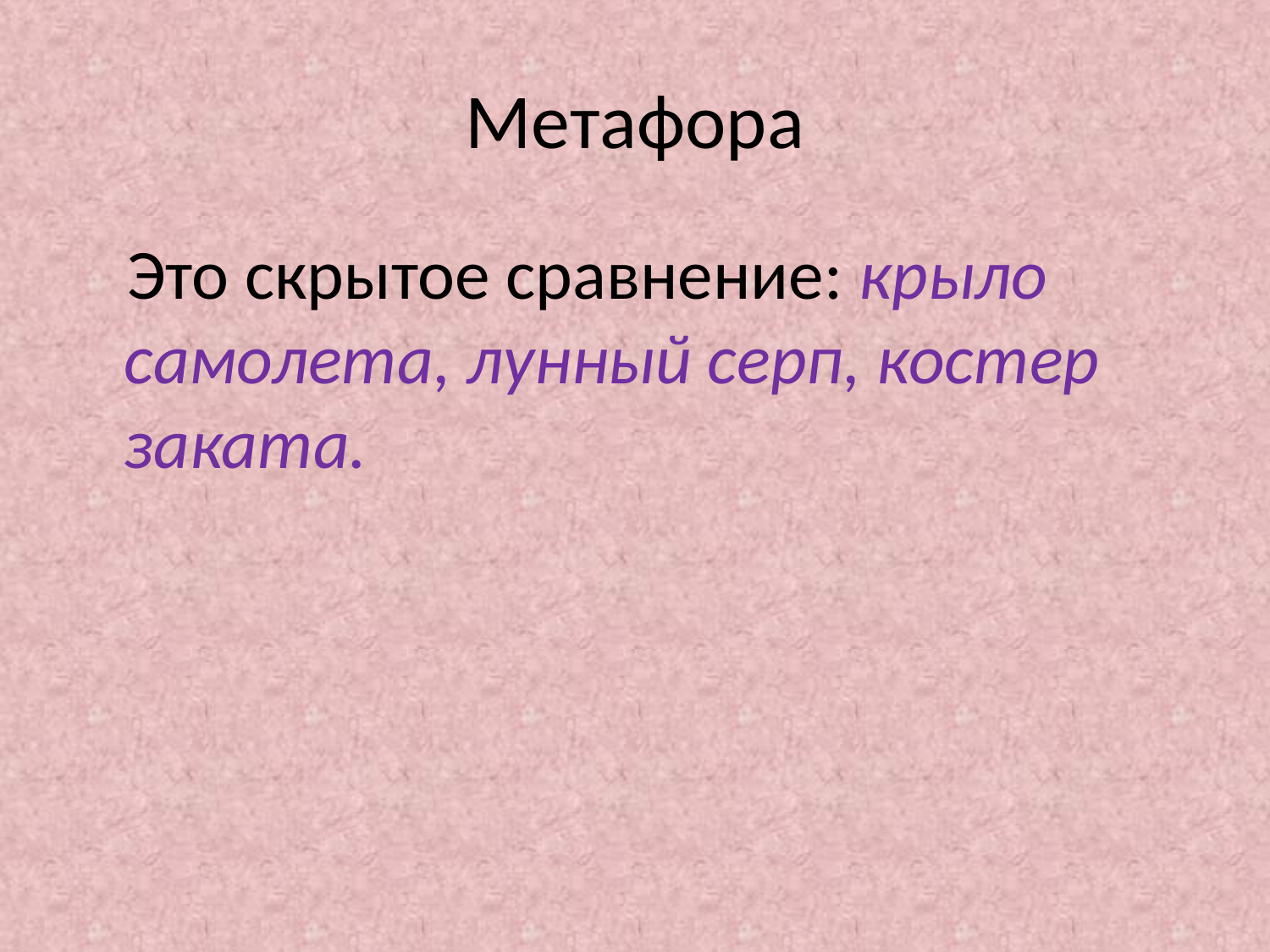

# Метафора
    Это скрытое сравнение: крыло самолета, лунный серп, костер заката.